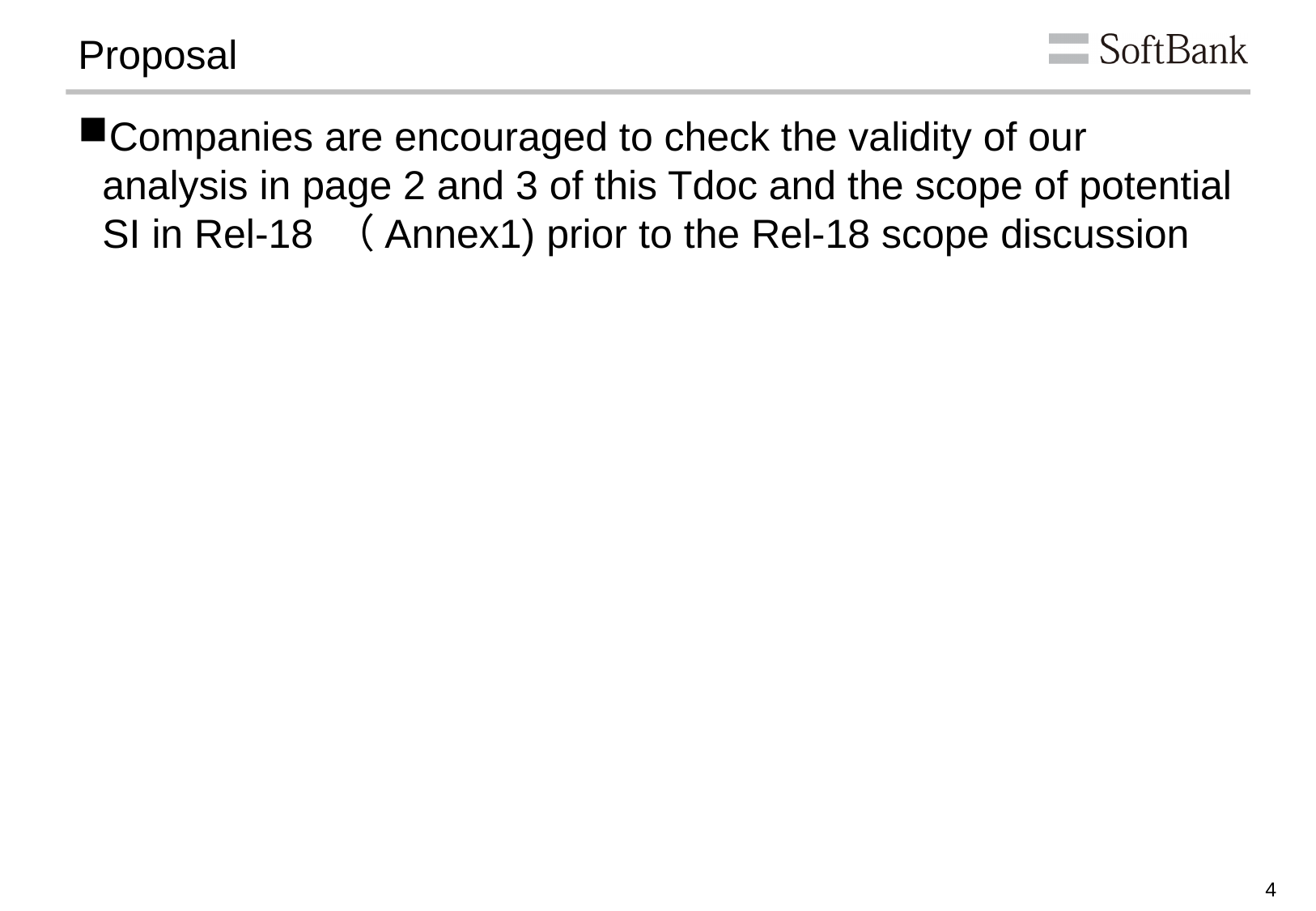

# Proposal
Companies are encouraged to check the validity of our analysis in page 2 and 3 of this Tdoc and the scope of potential SI in Rel-18 （Annex1) prior to the Rel-18 scope discussion